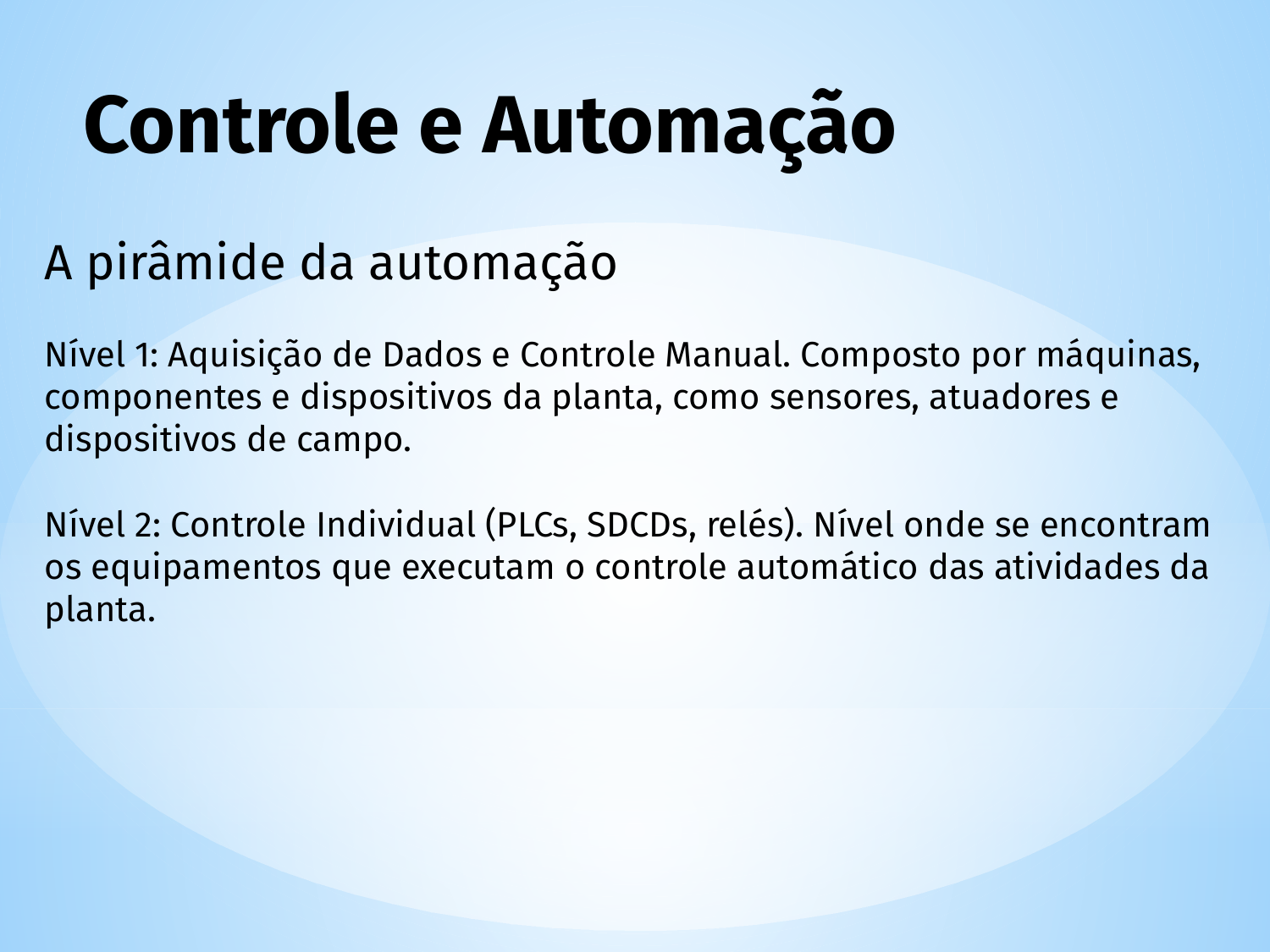

# Controle e Automação
A pirâmide da automação

Nível 1: Aquisição de Dados e Controle Manual. Composto por máquinas, componentes e dispositivos da planta, como sensores, atuadores e dispositivos de campo.

Nível 2: Controle Individual (PLCs, SDCDs, relés). Nível onde se encontram os equipamentos que executam o controle automático das atividades da planta.